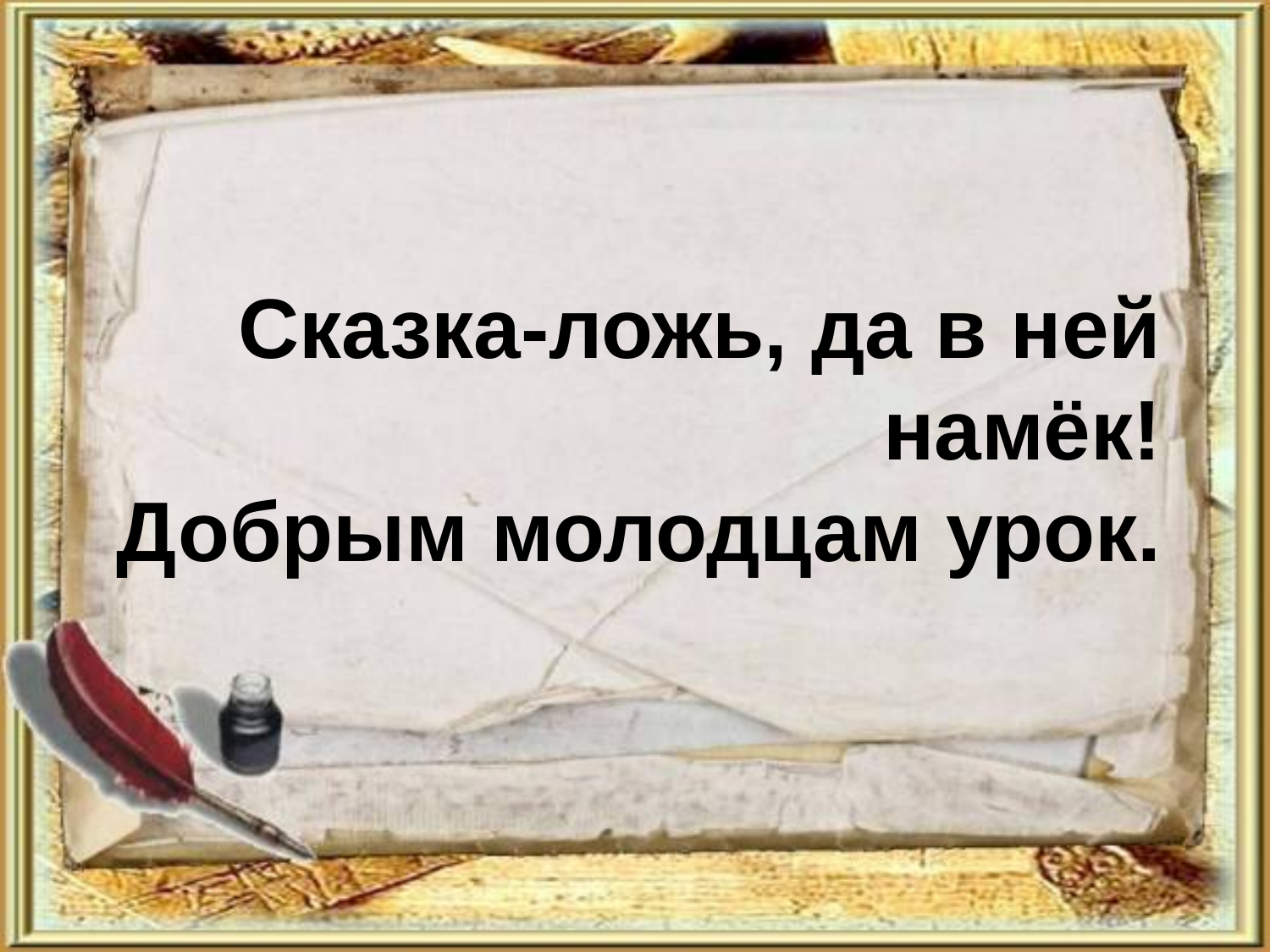

# Сказка-ложь, да в ней намёк! Добрым молодцам урок.